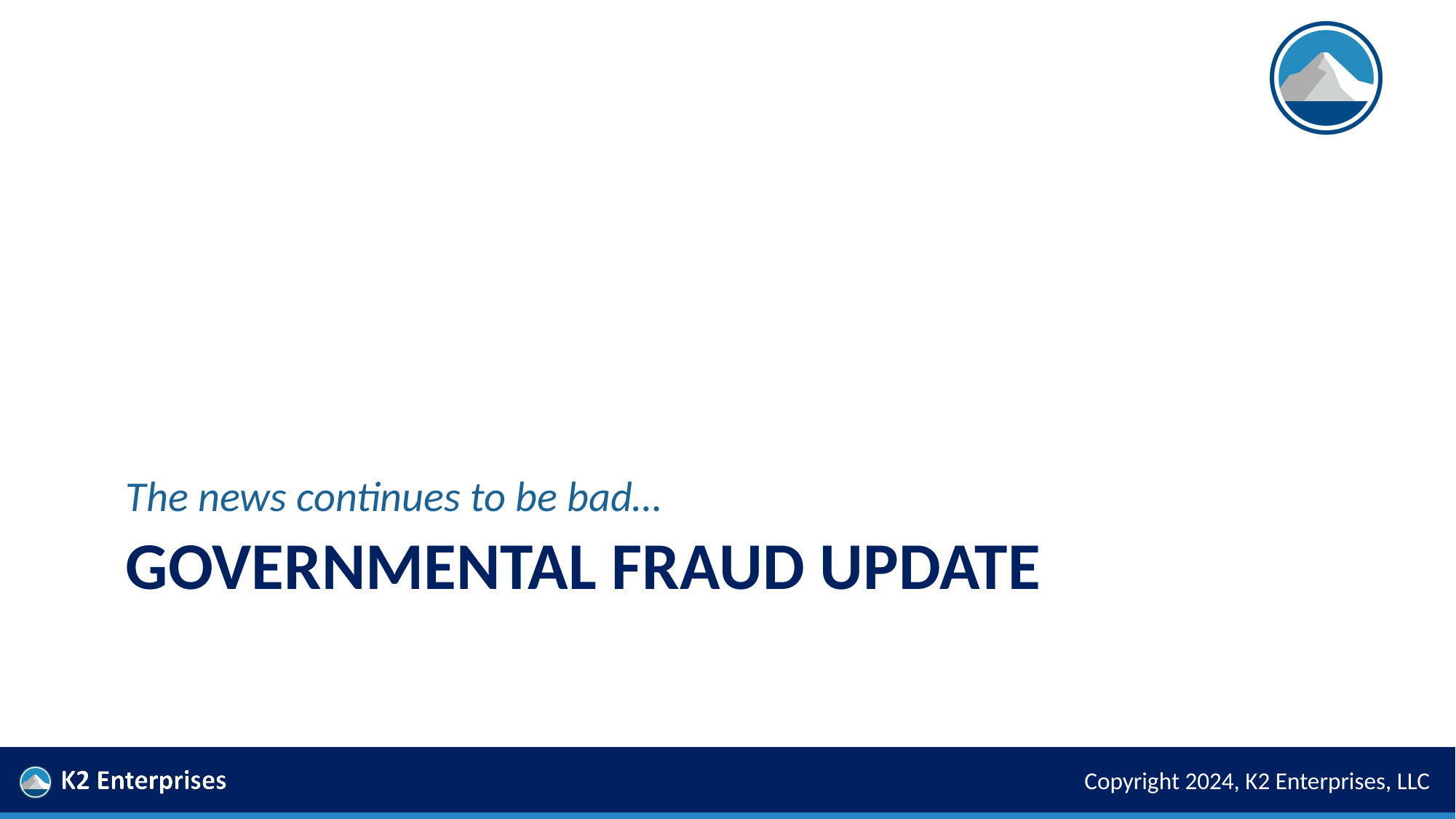

The news continues to be bad…
# Governmental fraud update